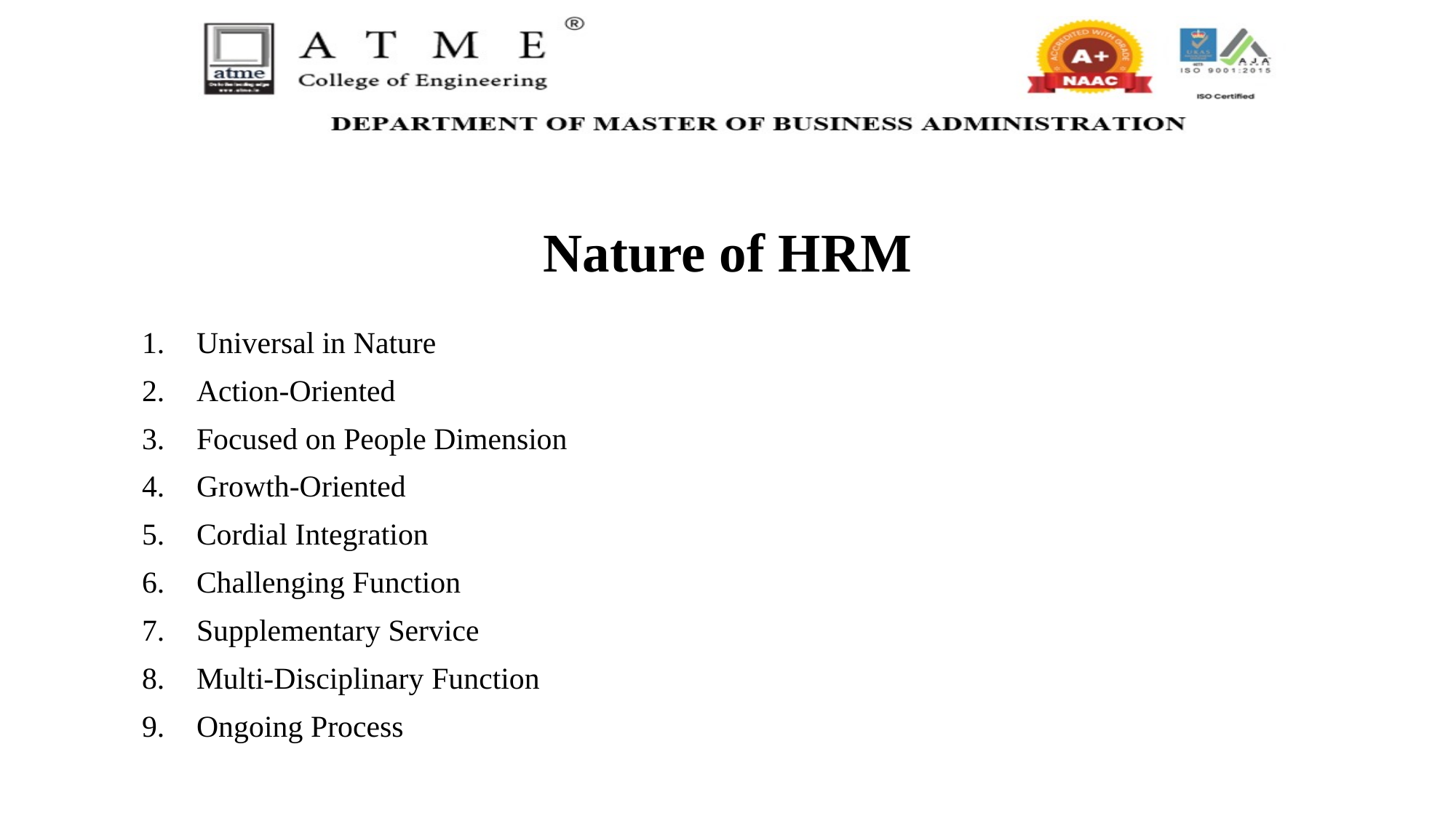

# Nature of HRM
Universal in Nature
Action-Oriented
Focused on People Dimension
Growth-Oriented
Cordial Integration
Challenging Function
Supplementary Service
Multi-Disciplinary Function
Ongoing Process